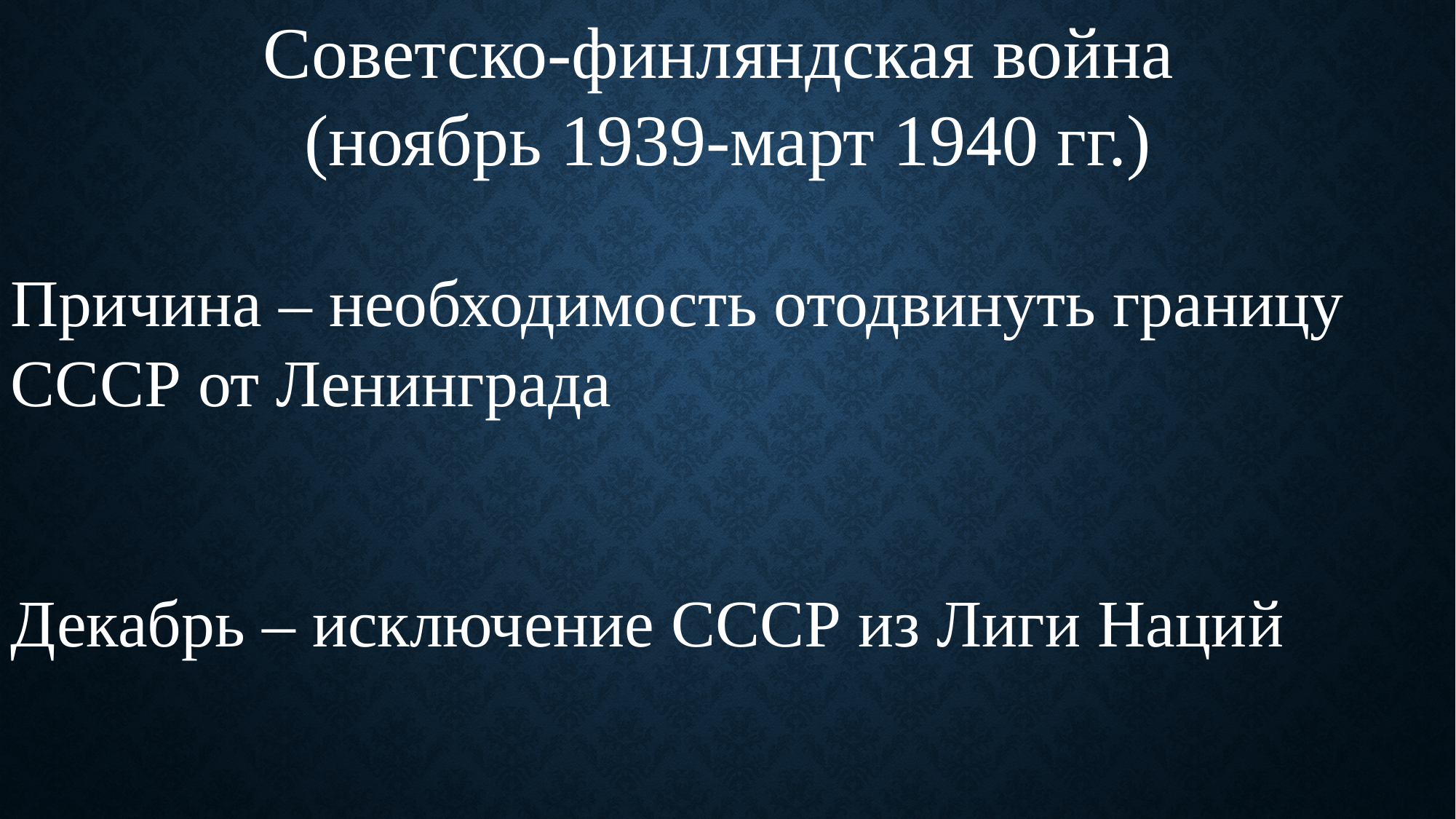

Советско-финляндская война
(ноябрь 1939-март 1940 гг.)

Причина – необходимость отодвинуть границу СССР от Ленинграда

Декабрь – исключение СССР из Лиги Наций